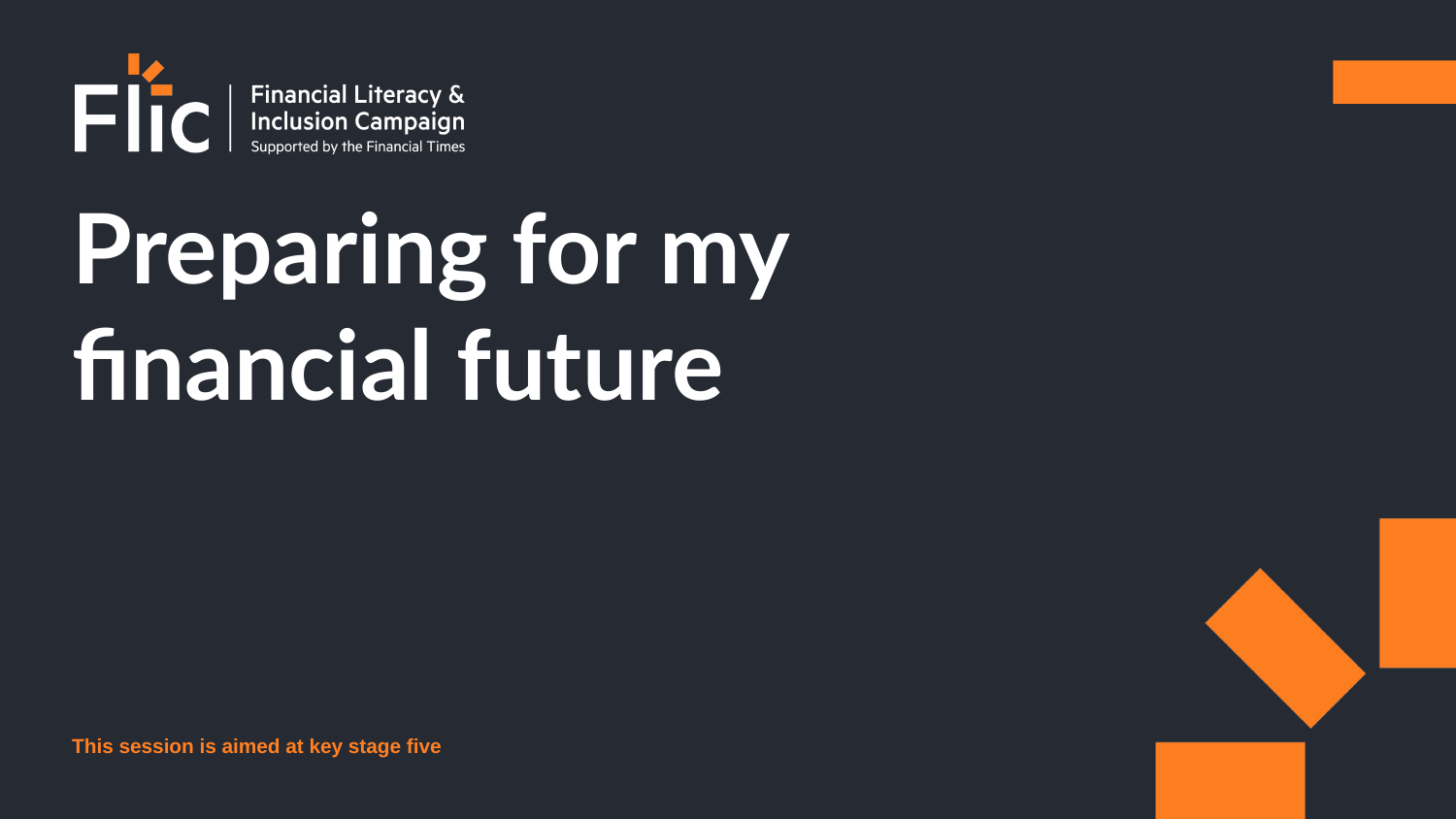

# Preparing for my financial future

This session is aimed at key stage five